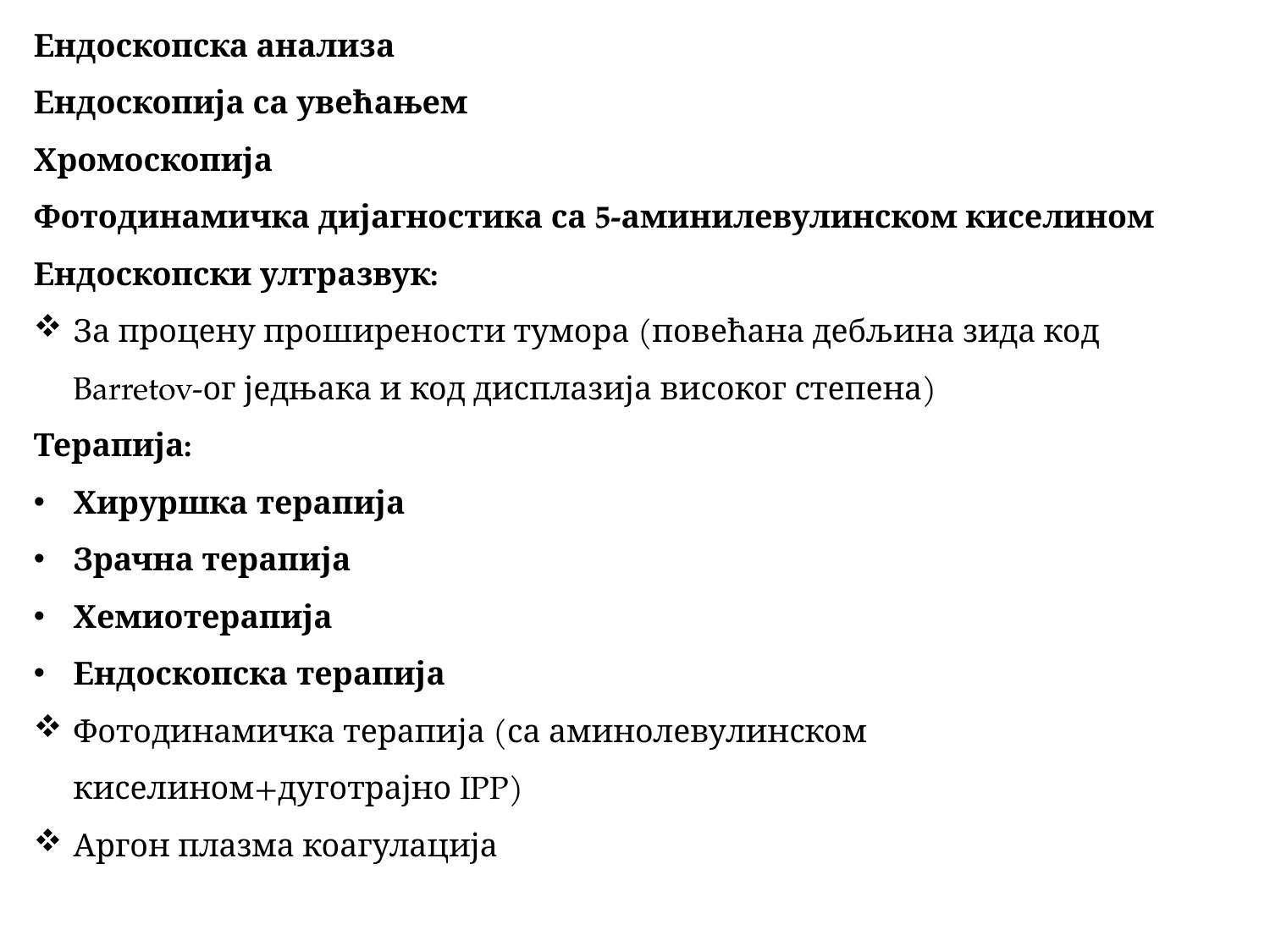

Ендоскопска анализа
Ендоскопија са увећањем
Хромоскопија
Фотодинамичка дијагностика са 5-аминилевулинском киселином
Ендоскопски ултразвук:
За процену проширености тумора (повећана дебљина зида код Barretov-ог једњака и код дисплазија високог степена)
Терапија:
Хируршка терапија
Зрачна терапија
Хемиотерапија
Ендоскопска терапија
Фотодинамичка терапија (са аминолевулинском киселином+дуготрајно IPP)
Аргон плазма коагулација